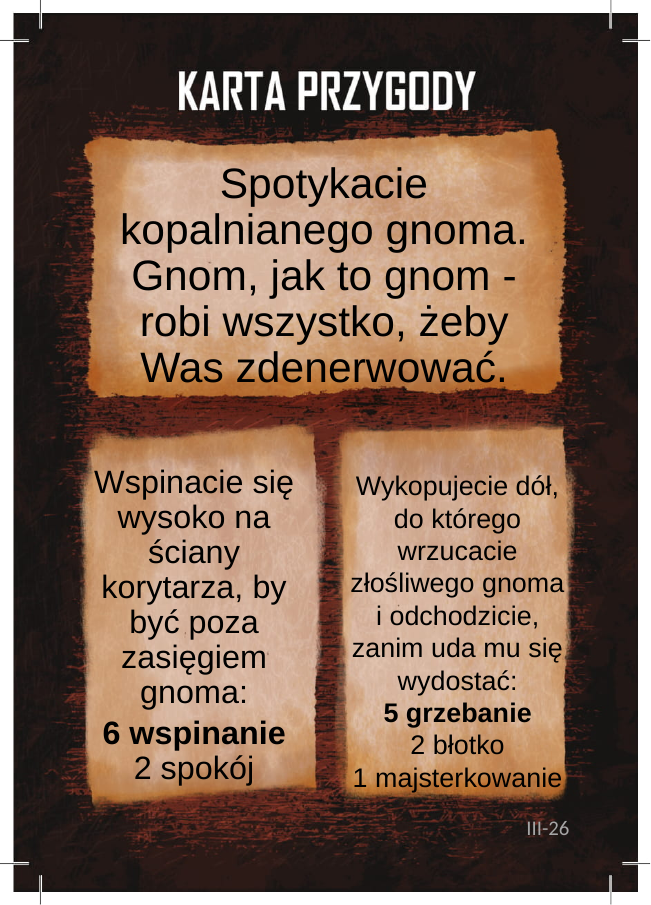

# Spotykacie kopalnianego gnoma. Gnom, jak to gnom - robi wszystko, żeby Was zdenerwować.
Wspinacie się wysoko na ściany korytarza, by być poza zasięgiem gnoma:
6 wspinanie
2 spokój
Wykopujecie dół, do którego wrzucacie złośliwego gnoma
i odchodzicie, zanim uda mu się wydostać:
5 grzebanie
2 błotko
1 majsterkowanie
III-26